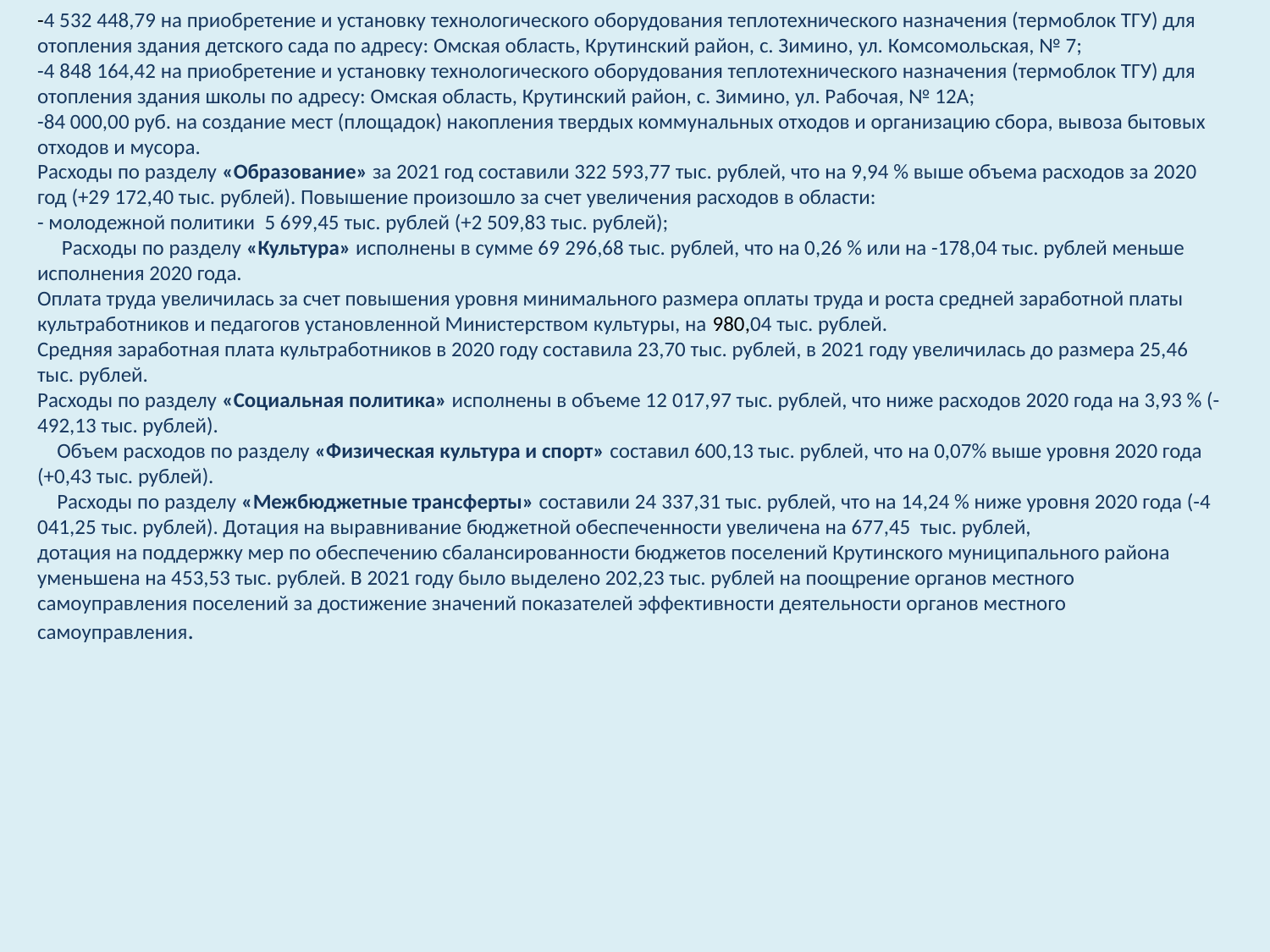

-4 532 448,79 на приобретение и установку технологического оборудования теплотехнического назначения (термоблок ТГУ) для отопления здания детского сада по адресу: Омская область, Крутинский район, с. Зимино, ул. Комсомольская, № 7;
-4 848 164,42 на приобретение и установку технологического оборудования теплотехнического назначения (термоблок ТГУ) для отопления здания школы по адресу: Омская область, Крутинский район, с. Зимино, ул. Рабочая, № 12А;
-84 000,00 руб. на создание мест (площадок) накопления твердых коммунальных отходов и организацию сбора, вывоза бытовых отходов и мусора.
Расходы по разделу «Образование» за 2021 год составили 322 593,77 тыс. рублей, что на 9,94 % выше объема расходов за 2020 год (+29 172,40 тыс. рублей). Повышение произошло за счет увеличения расходов в области:
- молодежной политики  5 699,45 тыс. рублей (+2 509,83 тыс. рублей);
     Расходы по разделу «Культура» исполнены в сумме 69 296,68 тыс. рублей, что на 0,26 % или на -178,04 тыс. рублей меньше исполнения 2020 года.
Оплата труда увеличилась за счет повышения уровня минимального размера оплаты труда и роста средней заработной платы культработников и педагогов установленной Министерством культуры, на 980,04 тыс. рублей.
Средняя заработная плата культработников в 2020 году составила 23,70 тыс. рублей, в 2021 году увеличилась до размера 25,46 тыс. рублей.
Расходы по разделу «Социальная политика» исполнены в объеме 12 017,97 тыс. рублей, что ниже расходов 2020 года на 3,93 % (-492,13 тыс. рублей).
    Объем расходов по разделу «Физическая культура и спорт» составил 600,13 тыс. рублей, что на 0,07% выше уровня 2020 года (+0,43 тыс. рублей).
    Расходы по разделу «Межбюджетные трансферты» составили 24 337,31 тыс. рублей, что на 14,24 % ниже уровня 2020 года (-4 041,25 тыс. рублей). Дотация на выравнивание бюджетной обеспеченности увеличена на 677,45  тыс. рублей,
дотация на поддержку мер по обеспечению сбалансированности бюджетов поселений Крутинского муниципального района уменьшена на 453,53 тыс. рублей. В 2021 году было выделено 202,23 тыс. рублей на поощрение органов местного самоуправления поселений за достижение значений показателей эффективности деятельности органов местного самоуправления.